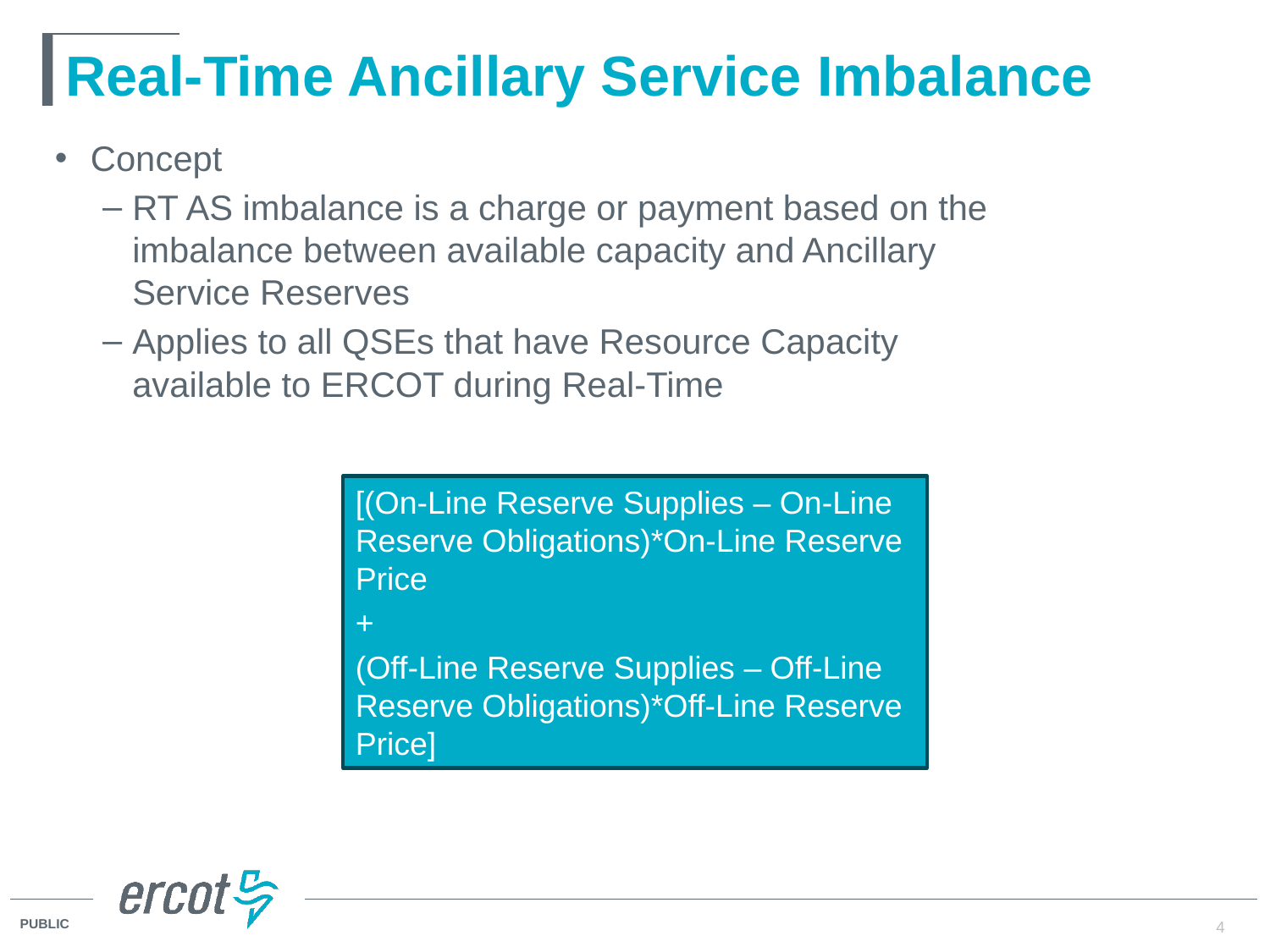

# Real-Time Ancillary Service Imbalance
Concept
RT AS imbalance is a charge or payment based on the imbalance between available capacity and Ancillary Service Reserves
Applies to all QSEs that have Resource Capacity available to ERCOT during Real-Time
[(On-Line Reserve Supplies – On-Line Reserve Obligations)*On-Line Reserve Price
+
(Off-Line Reserve Supplies – Off-Line Reserve Obligations)*Off-Line Reserve Price]
4